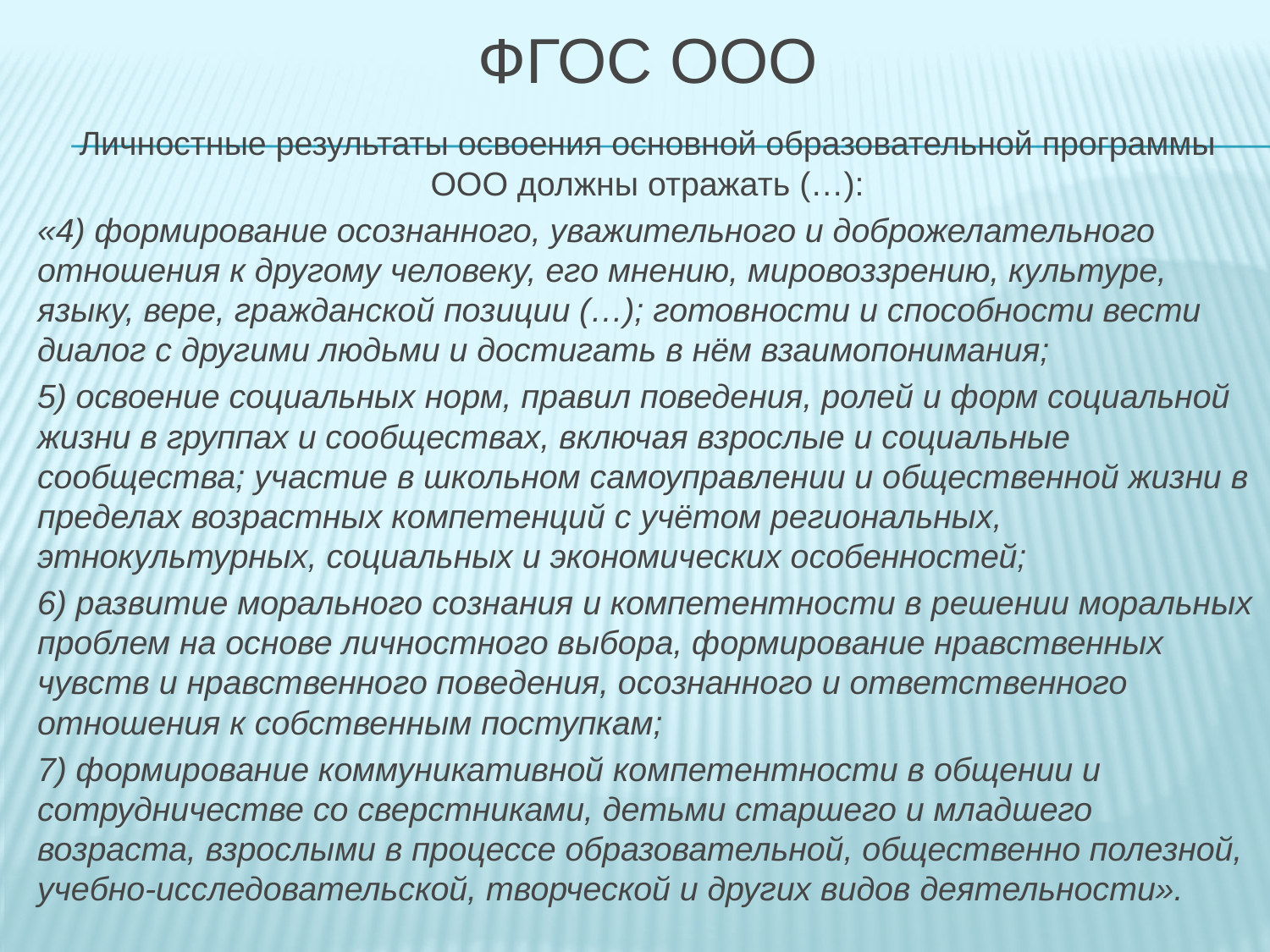

# ФГОС ООО
Личностные результаты освоения основной образовательной программы ООО должны отражать (…):
«4) формирование осознанного, уважительного и доброжелательного отношения к другому человеку, его мнению, мировоззрению, культуре, языку, вере, гражданской позиции (…); готовности и способности вести диалог с другими людьми и достигать в нём взаимопонимания;
5) освоение социальных норм, правил поведения, ролей и форм социальной жизни в группах и сообществах, включая взрослые и социальные сообщества; участие в школьном самоуправлении и общественной жизни в пределах возрастных компетенций с учётом региональных, этнокультурных, социальных и экономических особенностей;
6) развитие морального сознания и компетентности в решении моральных проблем на основе личностного выбора, формирование нравственных чувств и нравственного поведения, осознанного и ответственного отношения к собственным поступкам;
7) формирование коммуникативной компетентности в общении и сотрудничестве со сверстниками, детьми старшего и младшего возраста, взрослыми в процессе образовательной, общественно полезной, учебно-исследовательской, творческой и других видов деятельности».